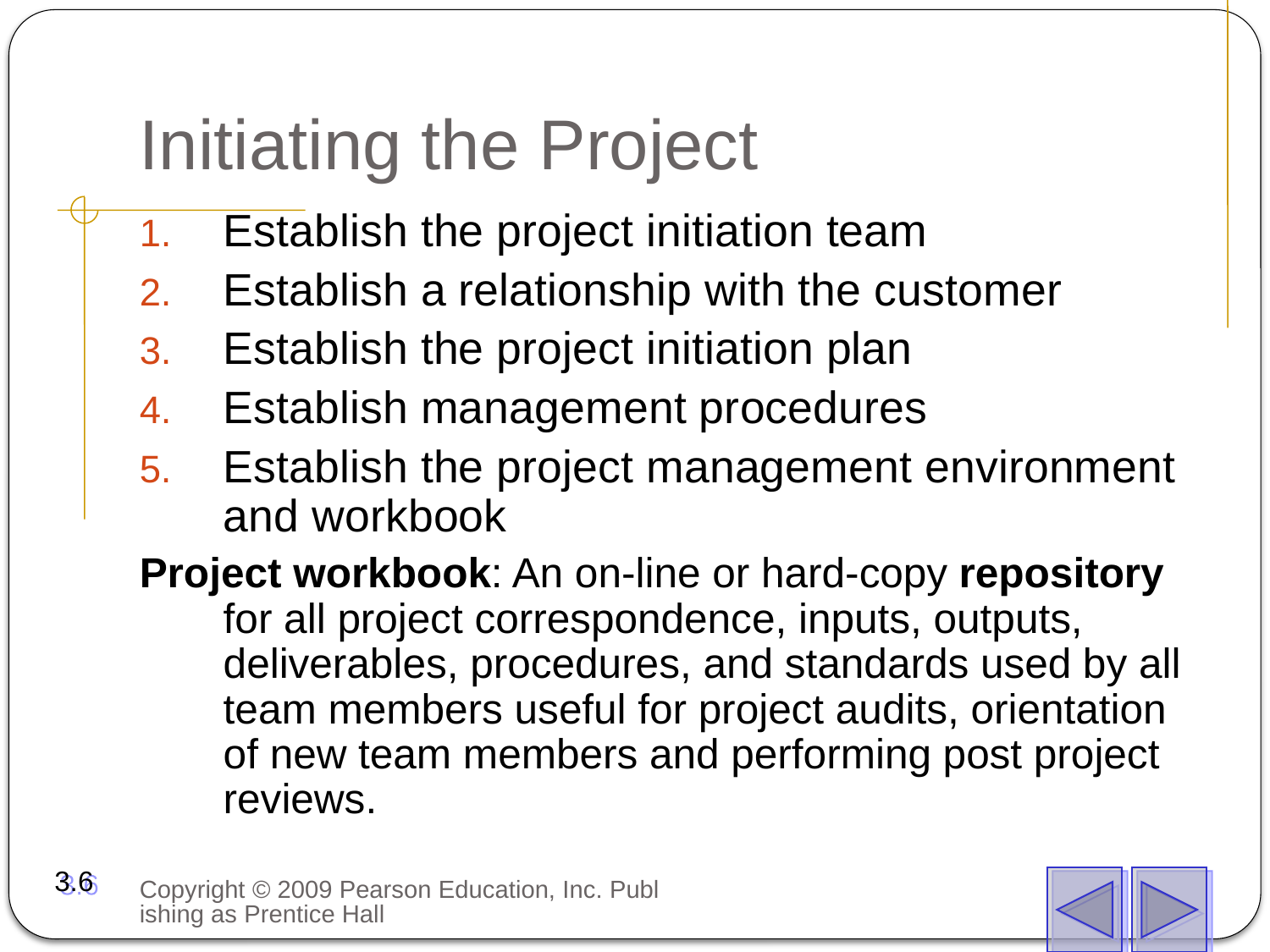

# Initiating the Project
Establish the project initiation team
Establish a relationship with the customer
Establish the project initiation plan
Establish management procedures
Establish the project management environment and workbook
Project workbook: An on-line or hard-copy repository for all project correspondence, inputs, outputs, deliverables, procedures, and standards used by all team members useful for project audits, orientation of new team members and performing post project reviews.

3.6
Copyright © 2009 Pearson Education, Inc. Publishing as Prentice Hall